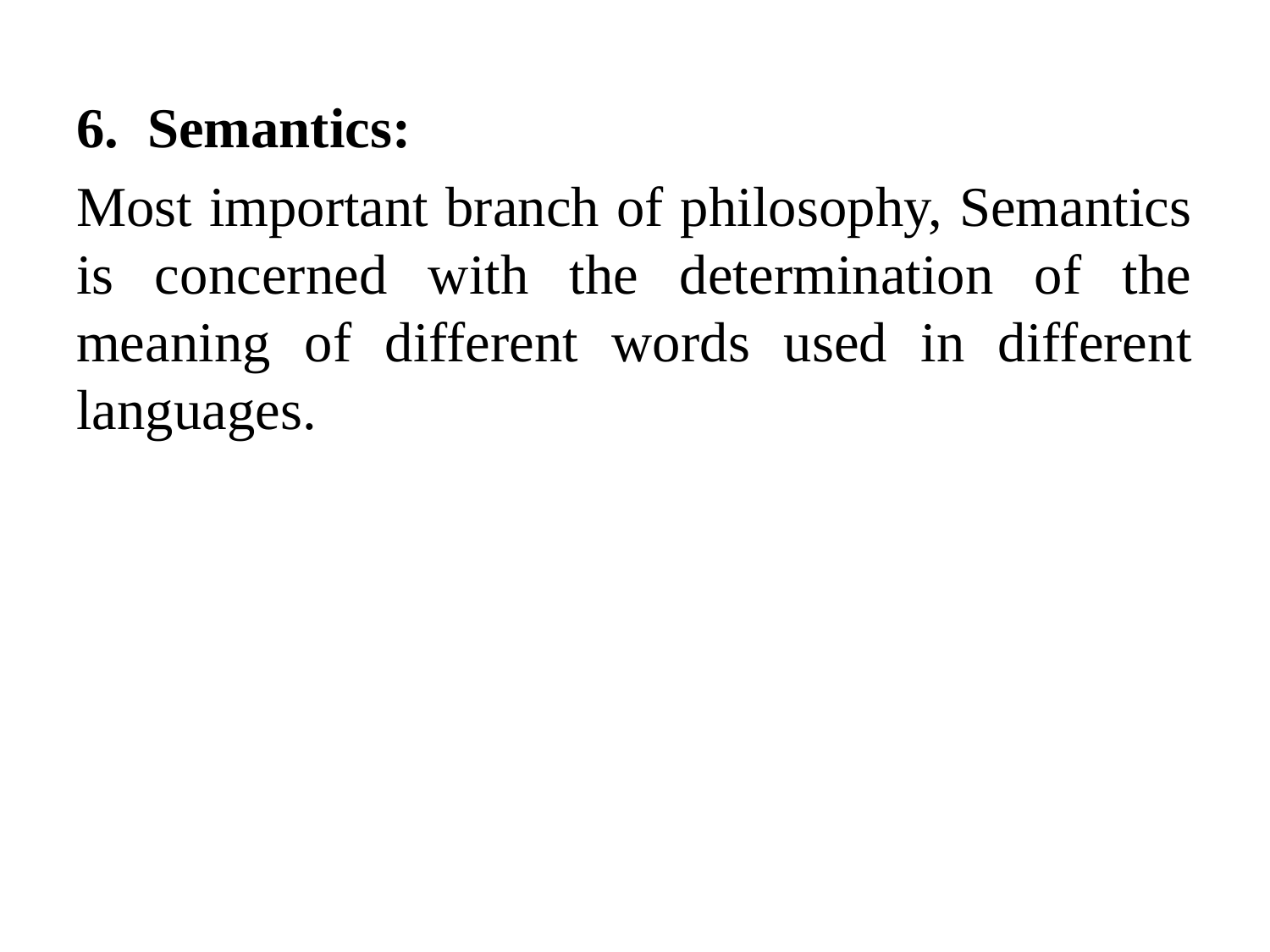

Semantics:
Most important branch of philosophy, Semantics is concerned with the determination of the meaning of different words used in different languages.